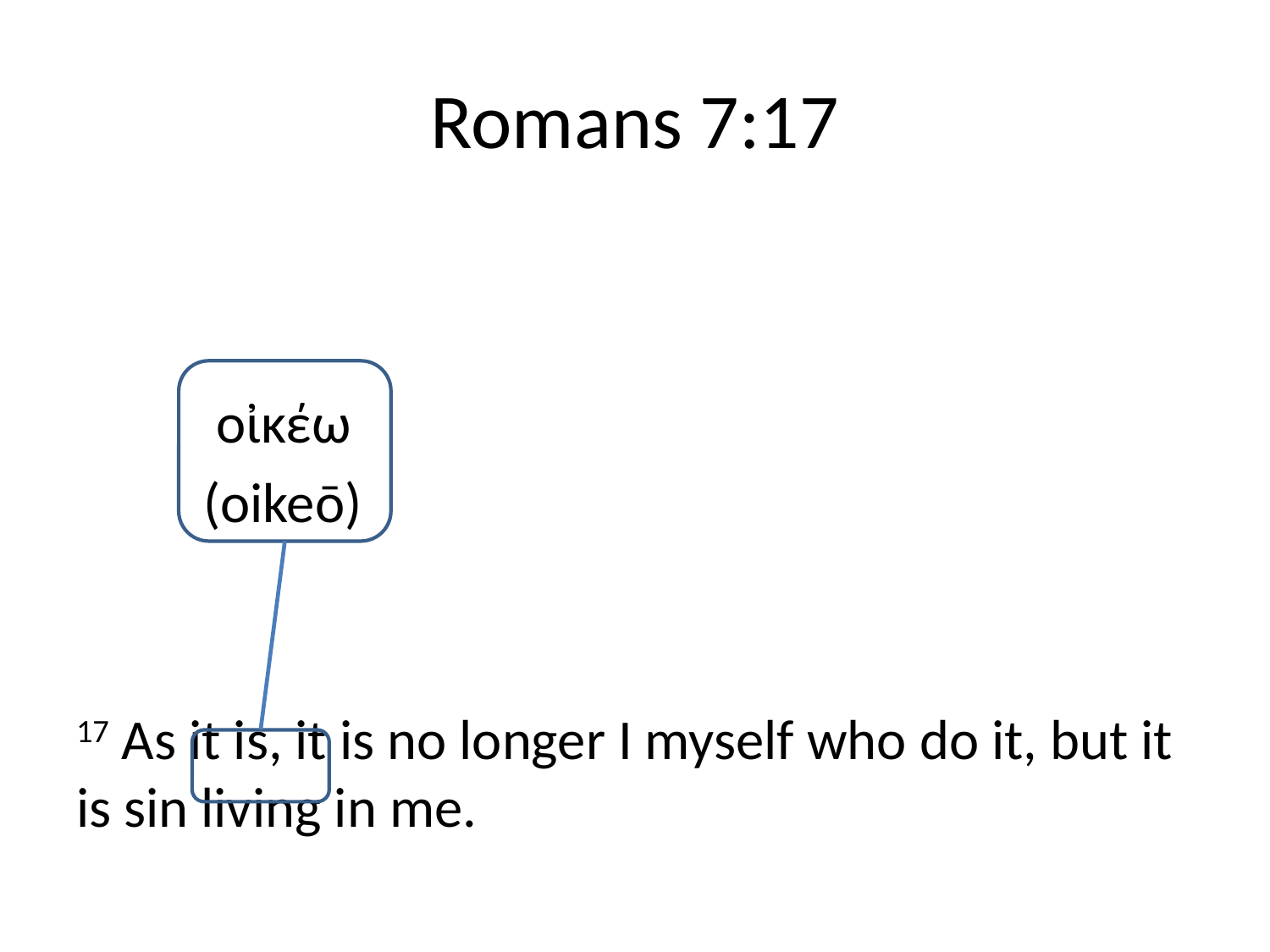

# Romans 7:17

	 οἰκέω
	(oikeō)

17 As it is, it is no longer I myself who do it, but it is sin living in me.